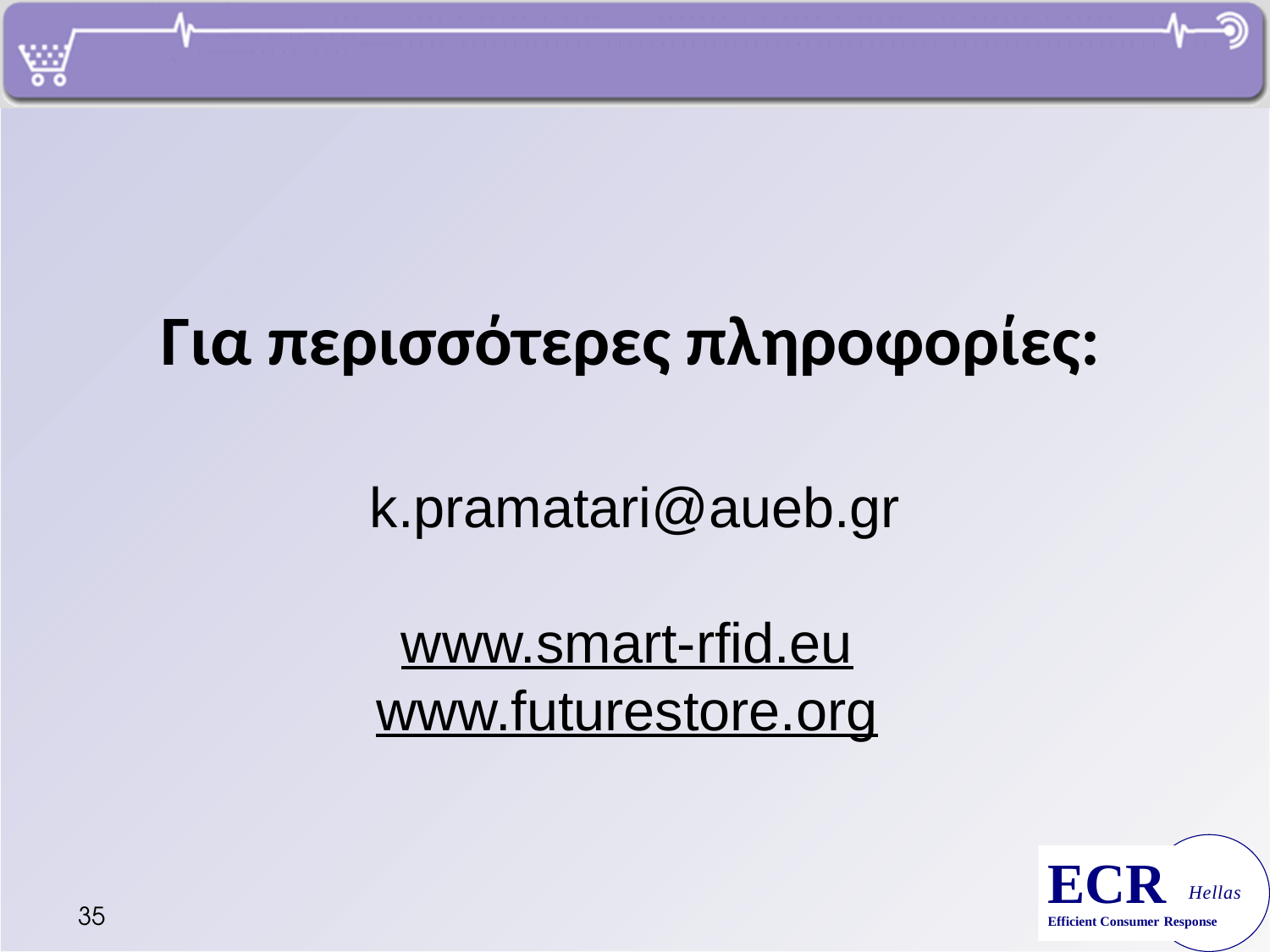

# Για περισσότερες πληροφορίες:
k.pramatari@aueb.gr

www.smart-rfid.eu
www.futurestore.org
35